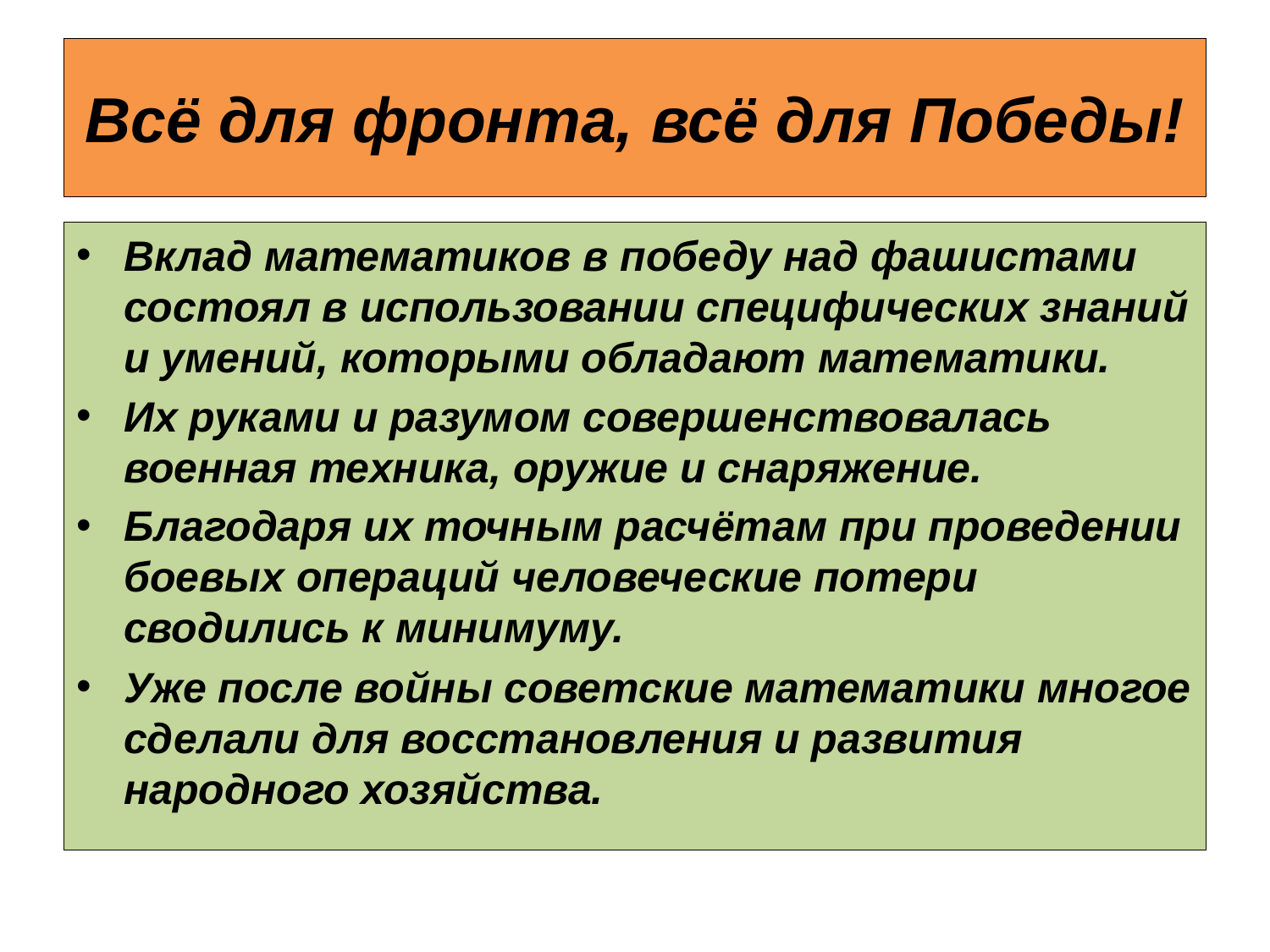

# Всё для фронта, всё для Победы!
Вклад математиков в победу над фашистами состоял в использовании специфических знаний и умений, которыми обладают математики.
Их руками и разумом совершенствовалась военная техника, оружие и снаряжение.
Благодаря их точным расчётам при проведении боевых операций человеческие потери сводились к минимуму.
Уже после войны советские математики многое сделали для восстановления и развития народного хозяйства.